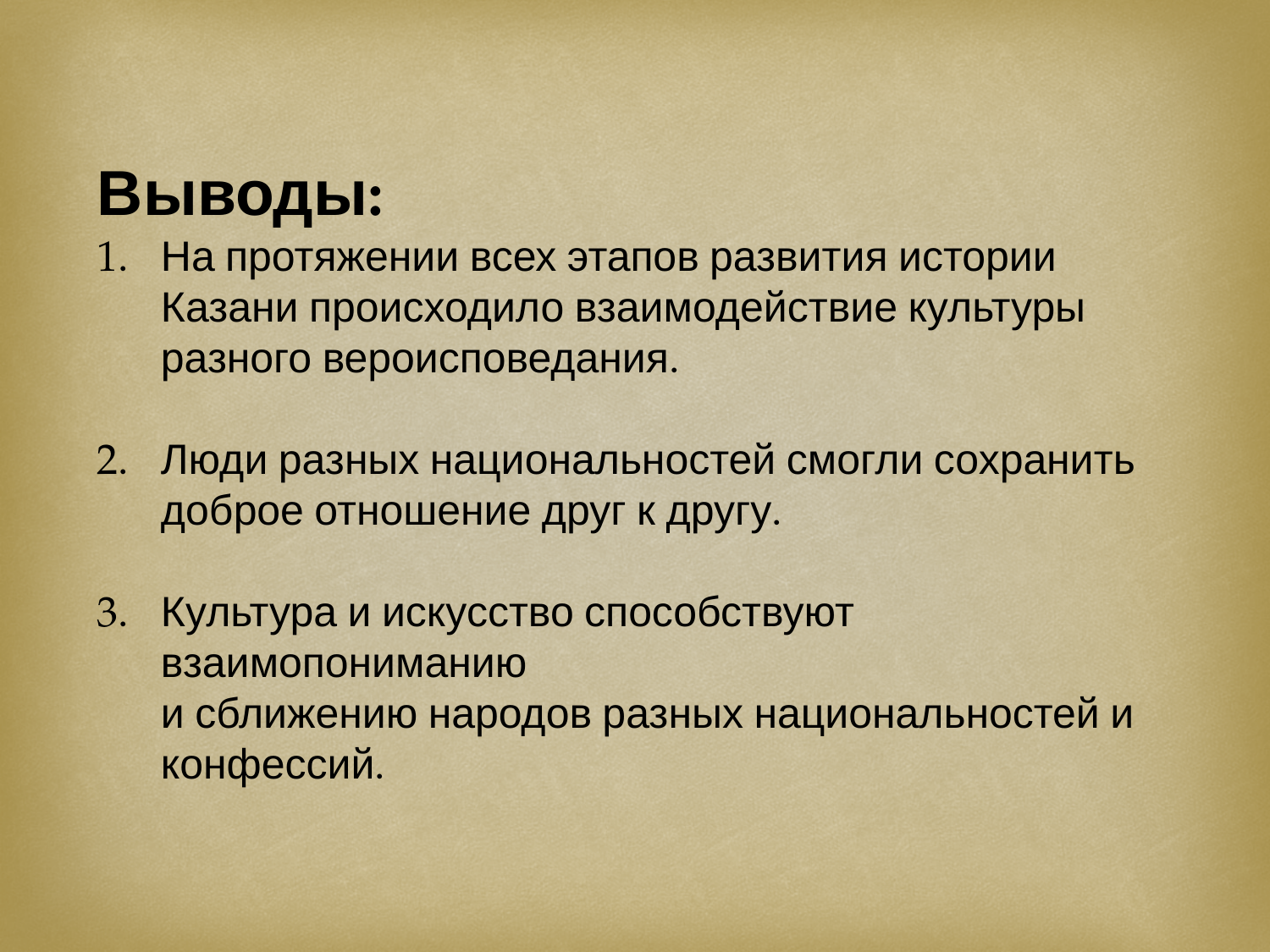

Выводы:
На протяжении всех этапов развития истории Казани происходило взаимодействие культуры разного вероисповедания.

Люди разных национальностей смогли сохранить
      доброе отношение друг к другу.

Культура и искусство способствуют взаимопониманию
      и сближению народов разных национальностей и
      конфессий.